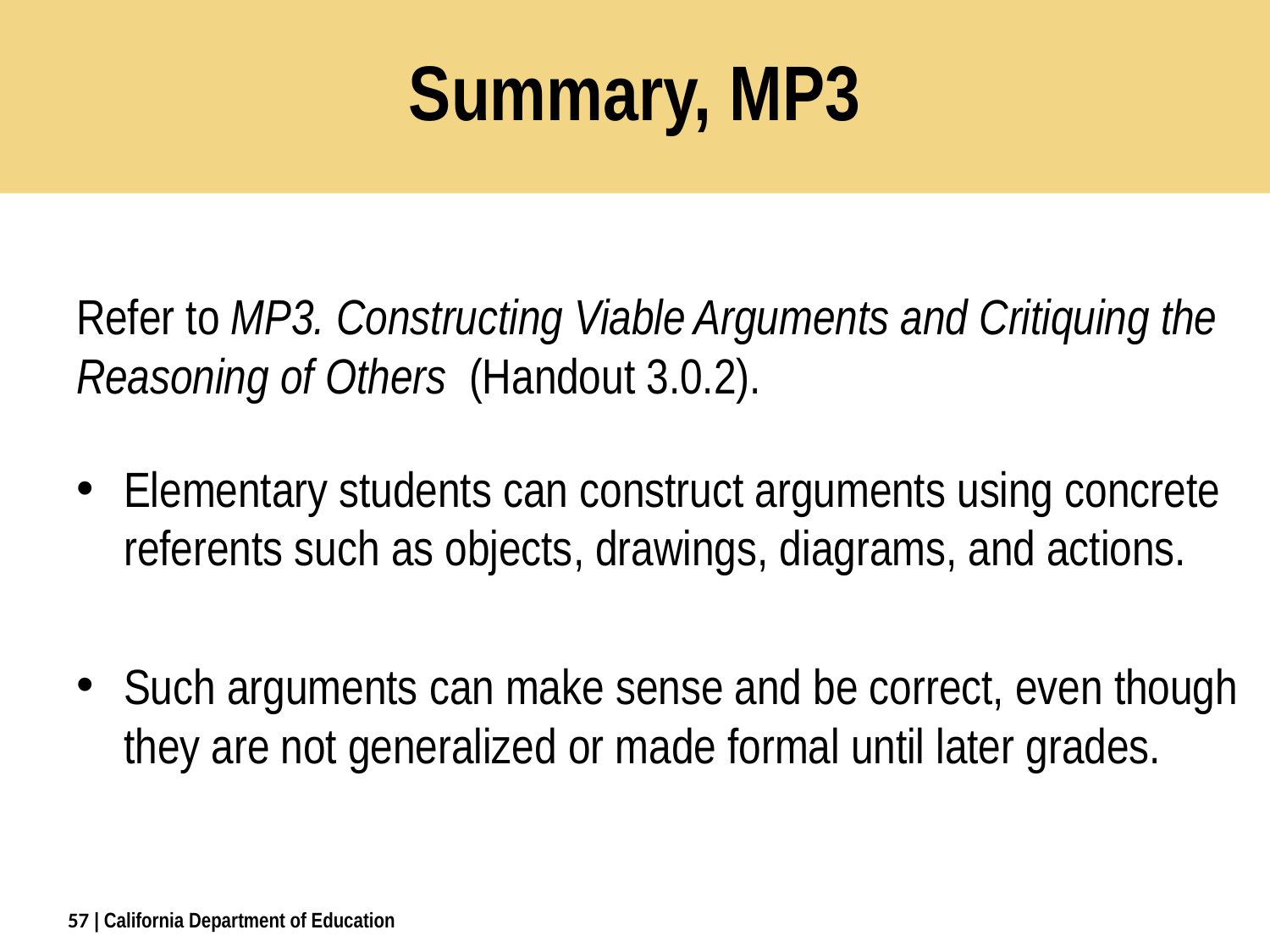

# Summary, MP3

Refer to MP3. Constructing Viable Arguments and Critiquing the Reasoning of Others  (Handout 3.0.2).

Elementary students can construct arguments using concrete referents such as objects, drawings, diagrams, and actions.

Such arguments can make sense and be correct, even though they are not generalized or made formal until later grades.

57
| California Department of Education